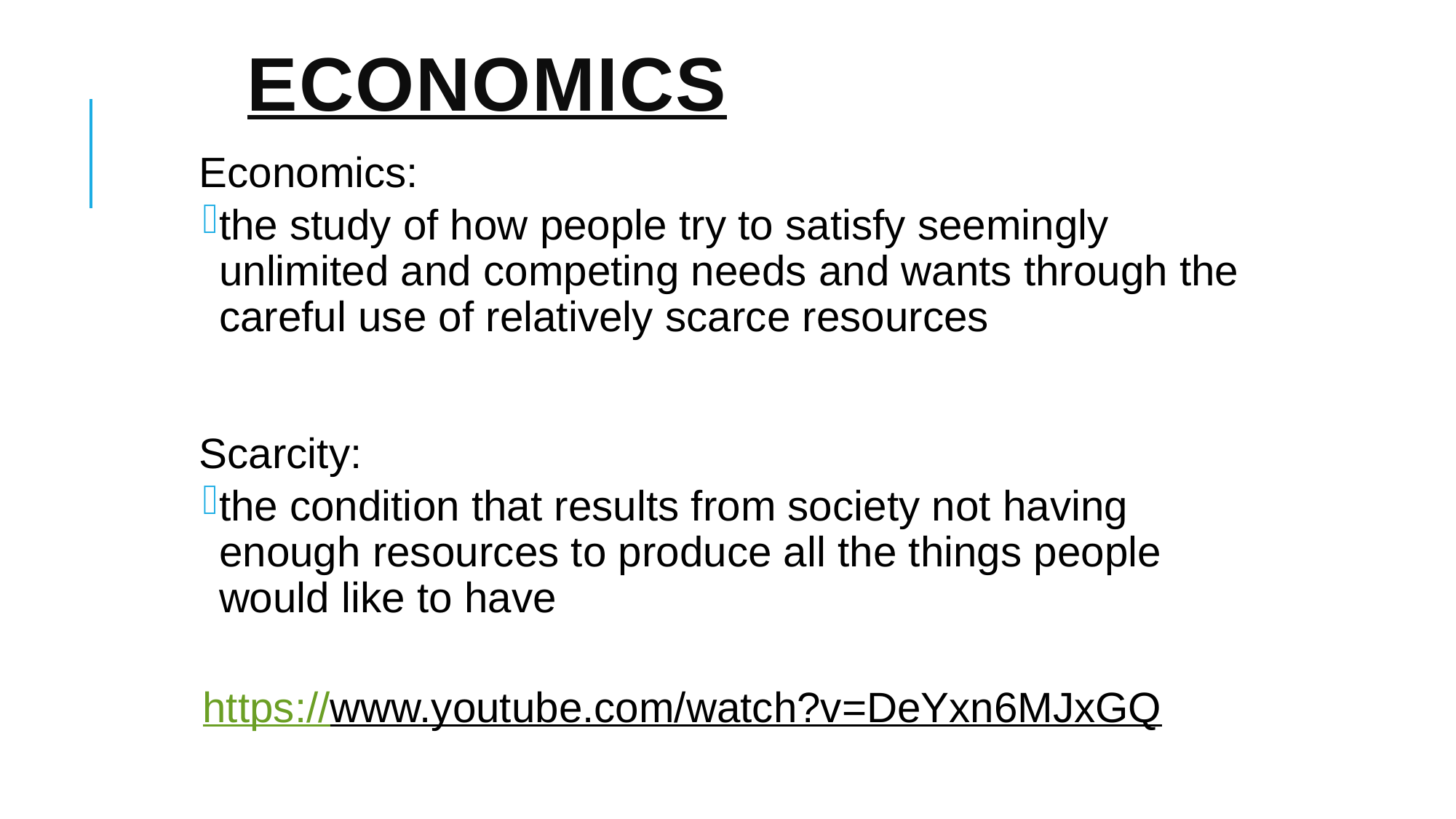

# Economics
Economics:
the study of how people try to satisfy seemingly unlimited and competing needs and wants through the careful use of relatively scarce resources

Scarcity:
the condition that results from society not having enough resources to produce all the things people would like to have

https://www.youtube.com/watch?v=DeYxn6MJxGQ